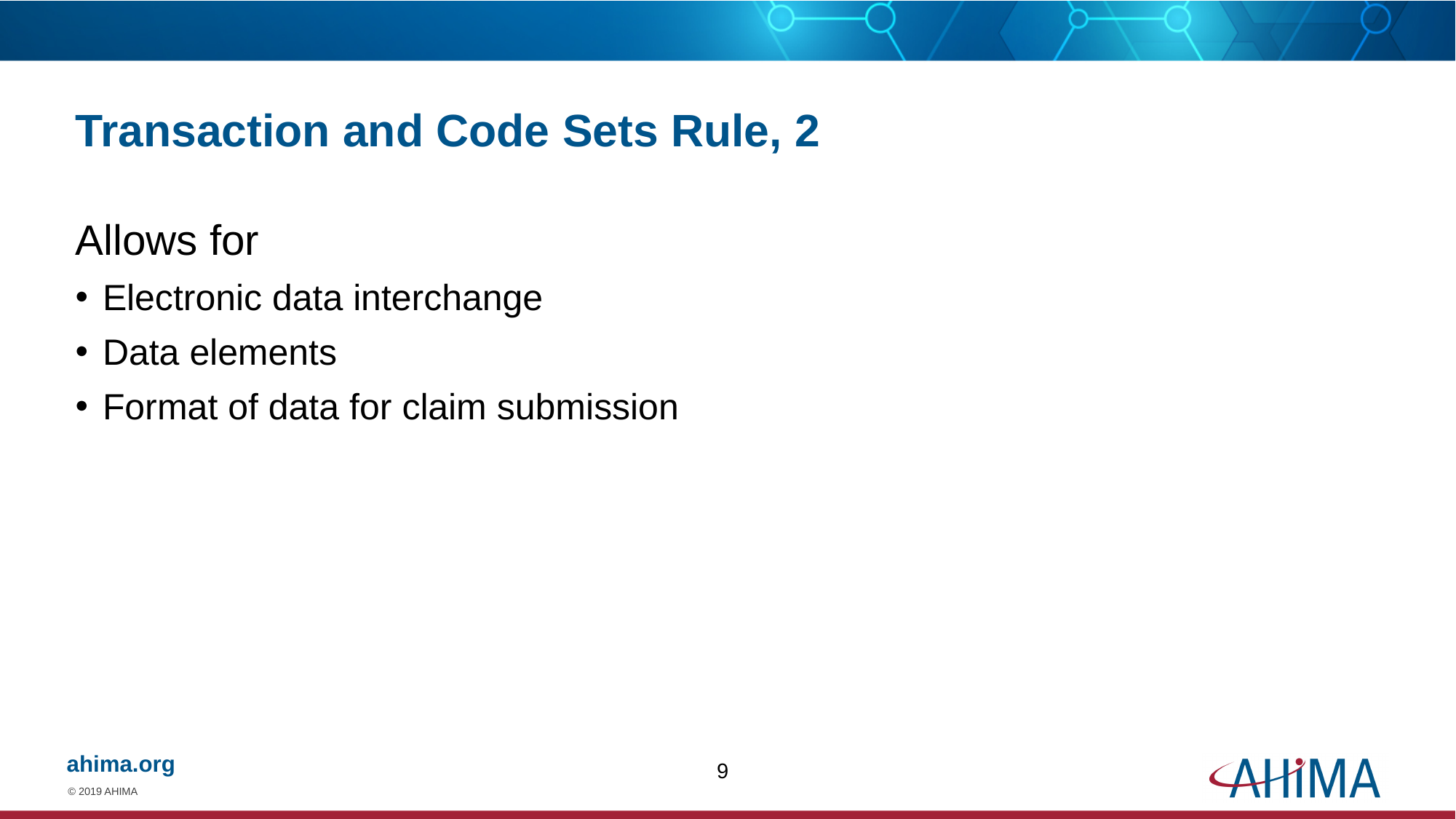

# Transaction and Code Sets Rule, 2
Allows for
Electronic data interchange
Data elements
Format of data for claim submission